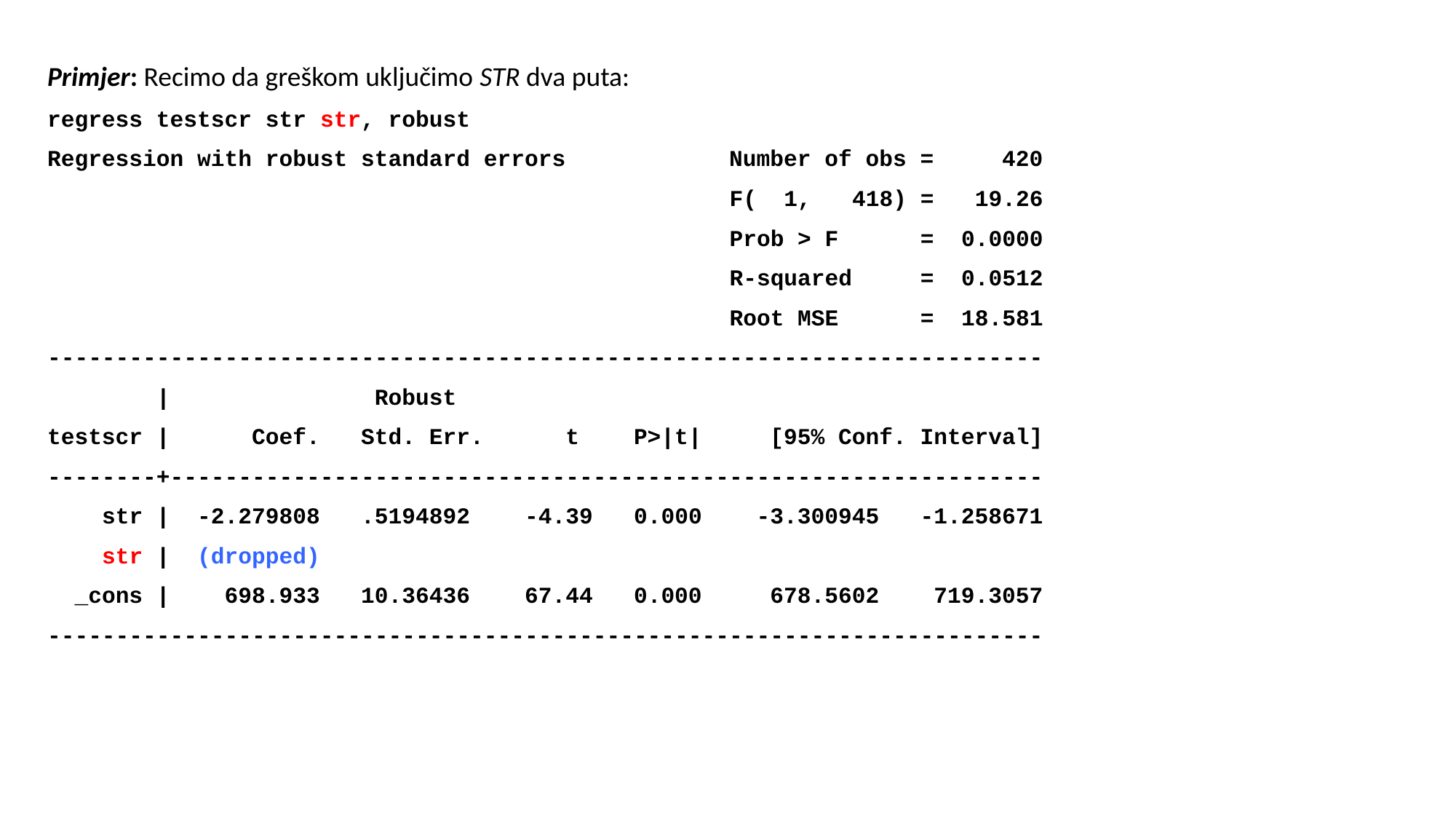

Primjer: Recimo da greškom uključimo STR dva puta:
regress testscr str str, robust
Regression with robust standard errors            Number of obs =     420
                                                  F(  1,   418) =   19.26
                                                  Prob > F      =  0.0000
                                                  R-squared     =  0.0512
                                                  Root MSE      =  18.581
-------------------------------------------------------------------------
        |               Robust
testscr |      Coef.   Std. Err.      t    P>|t|     [95% Conf. Interval]
--------+----------------------------------------------------------------
    str |  -2.279808   .5194892    -4.39   0.000    -3.300945   -1.258671
    str |  (dropped)
  _cons |    698.933   10.36436    67.44   0.000     678.5602    719.3057
-------------------------------------------------------------------------